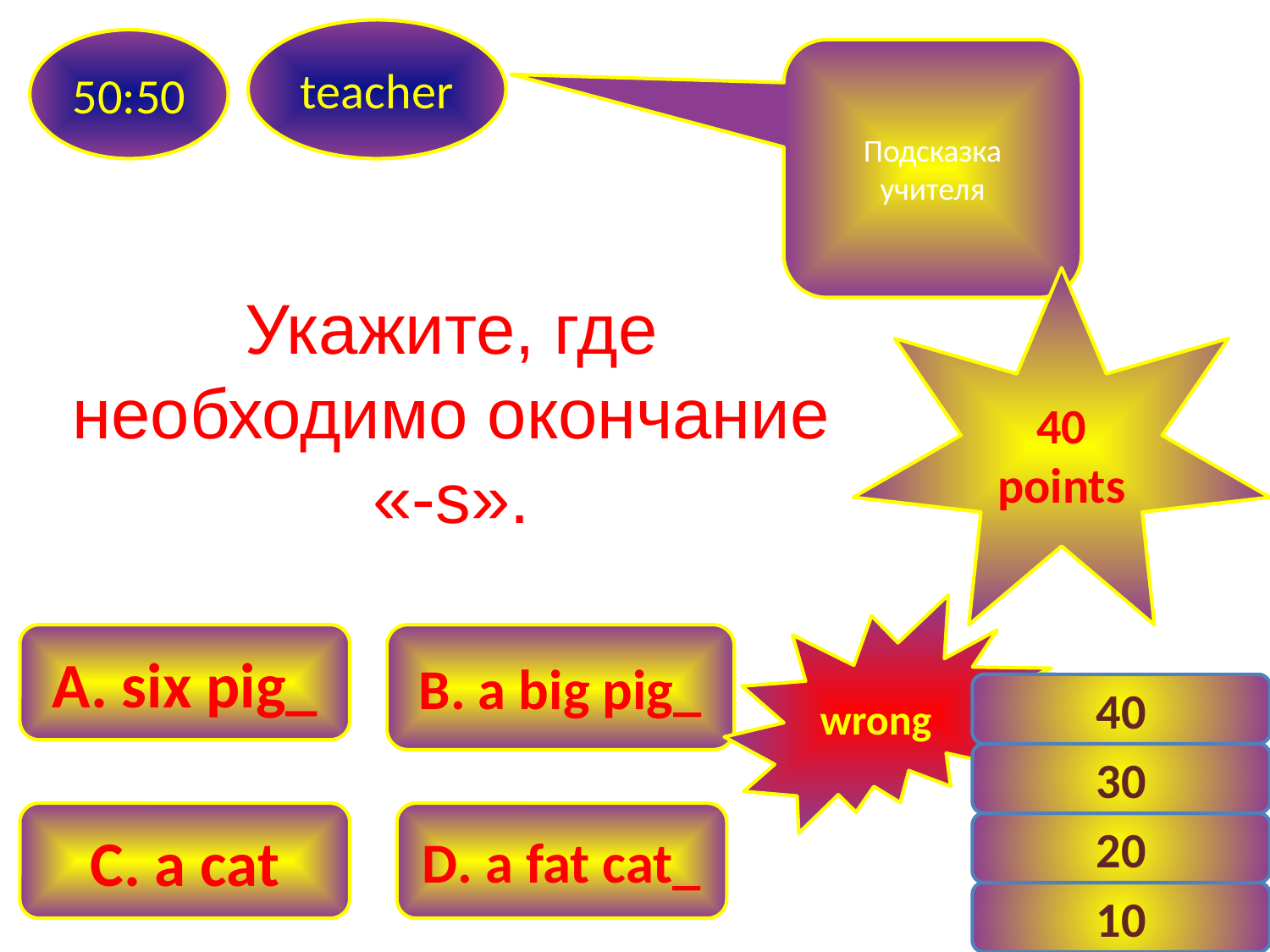

teacher
50:50
Подсказка учителя

40 points

Укажите, где необходимо окончание «-s».
wrong
A. six pig_
B. a big pig_
40
30
C. a cat
D. a fat cat_
20
6
10